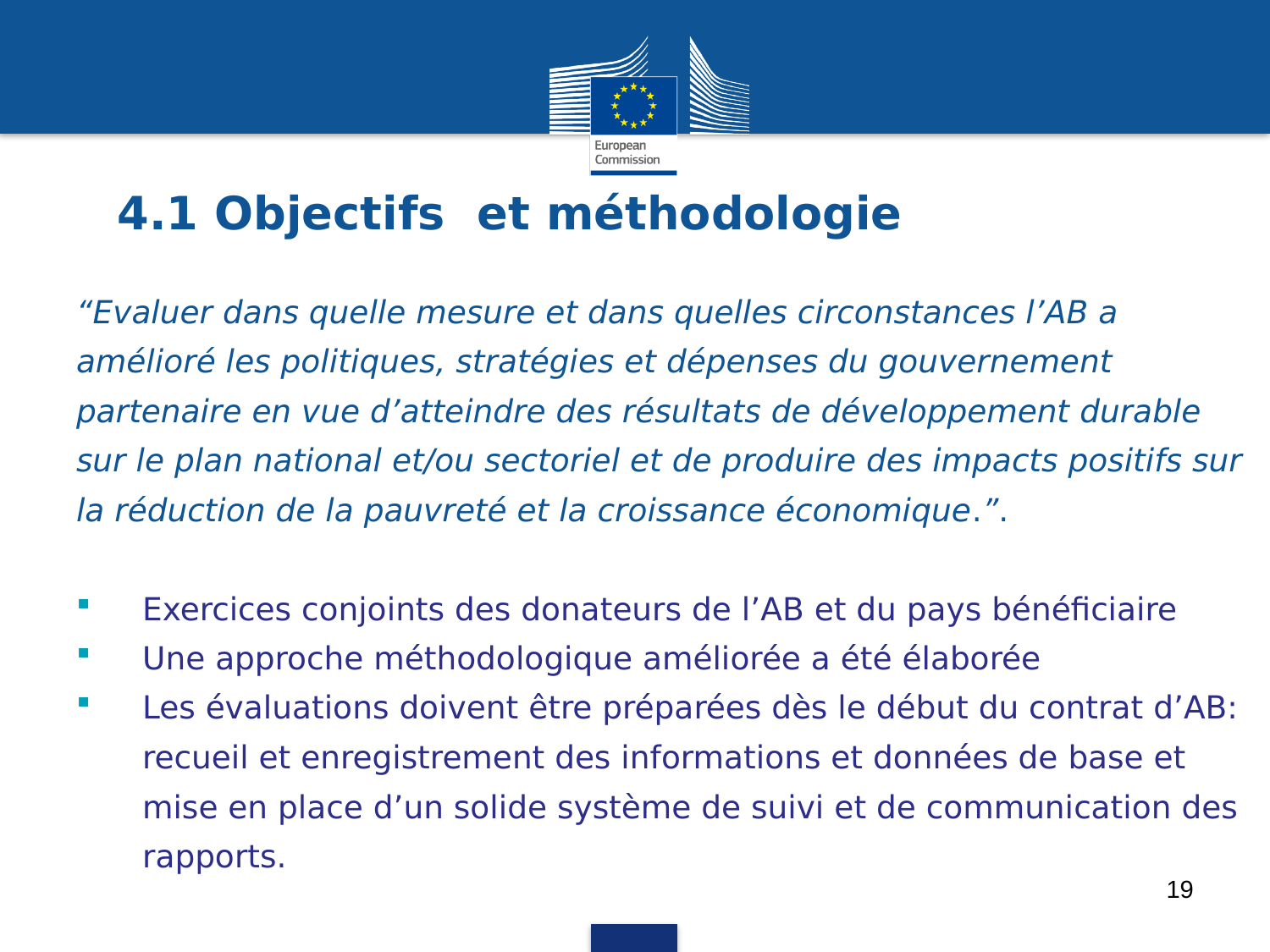

# 4.1 Objectifs  et méthodologie

“Evaluer dans quelle mesure et dans quelles circonstances l’AB a amélioré les politiques, stratégies et dépenses du gouvernement partenaire en vue d’atteindre des résultats de développement durable sur le plan national et/ou sectoriel et de produire des impacts positifs sur la réduction de la pauvreté et la croissance économique.”.

Exercices conjoints des donateurs de l’AB et du pays bénéficiaire
Une approche méthodologique améliorée a été élaborée
Les évaluations doivent être préparées dès le début du contrat d’AB: recueil et enregistrement des informations et données de base et mise en place d’un solide système de suivi et de communication des rapports.

19